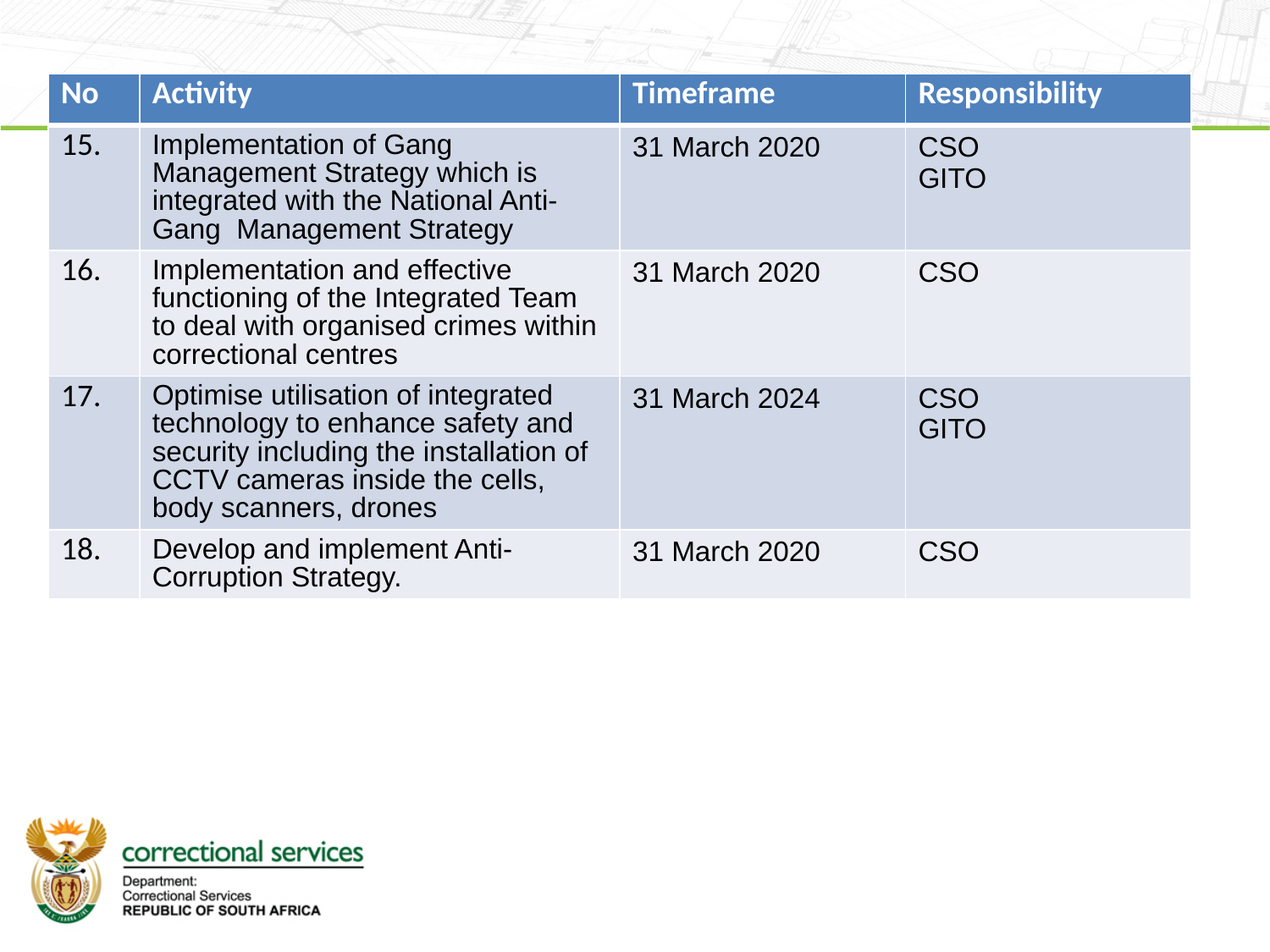

| No | Activity | Timeframe | Responsibility |
| --- | --- | --- | --- |
| 15. | Implementation of Gang Management Strategy which is integrated with the National Anti-Gang Management Strategy | 31 March 2020 | CSO GITO |
| 16. | Implementation and effective functioning of the Integrated Team to deal with organised crimes within correctional centres | 31 March 2020 | CSO |
| 17. | Optimise utilisation of integrated technology to enhance safety and security including the installation of CCTV cameras inside the cells, body scanners, drones | 31 March 2024 | CSO GITO |
| 18. | Develop and implement Anti-Corruption Strategy. | 31 March 2020 | CSO |
#